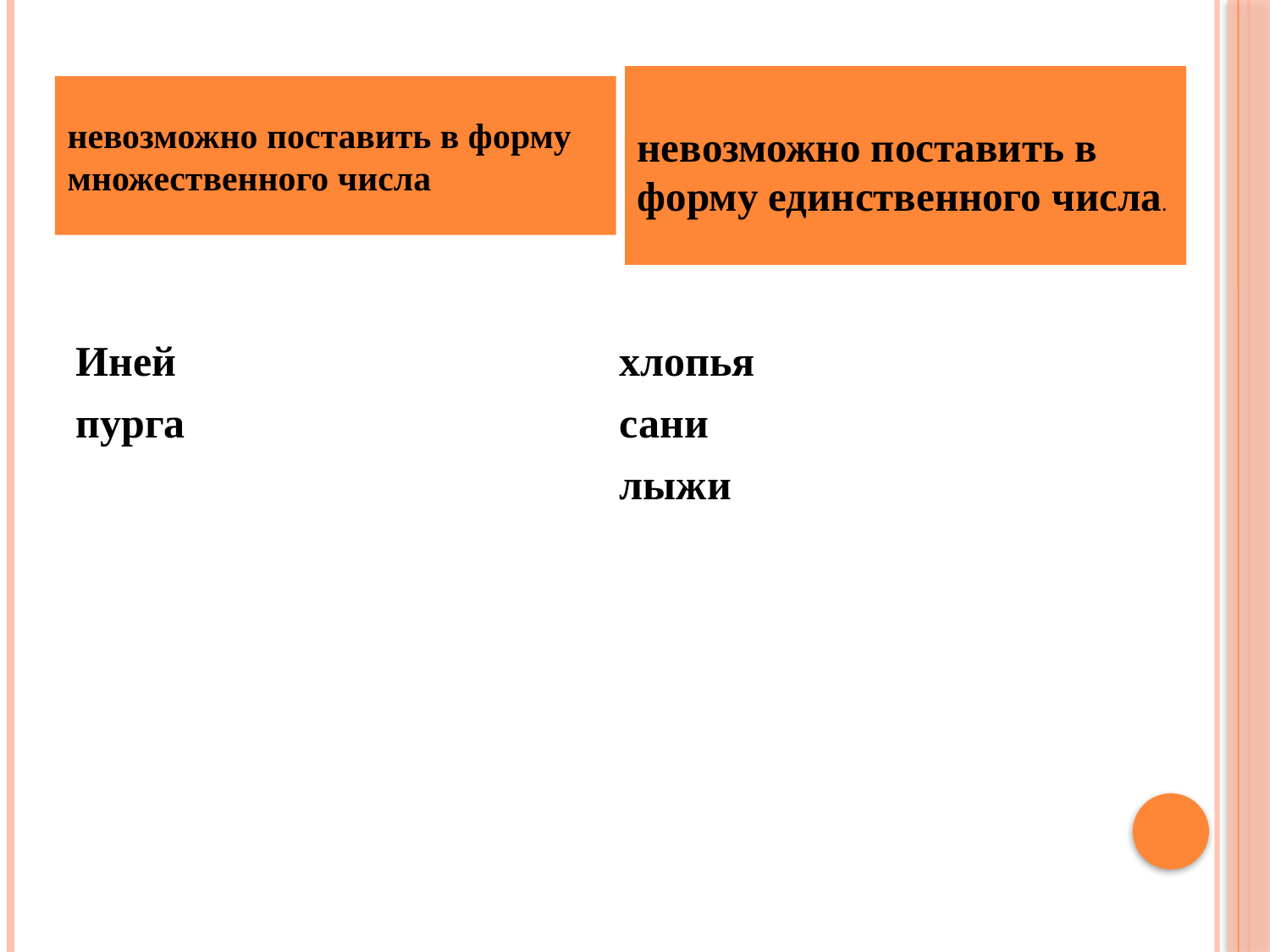

невозможно поставить в форму единственного числа.

невозможно поставить в форму множественного числа
Иней
пурга
хлопья
сани
лыжи